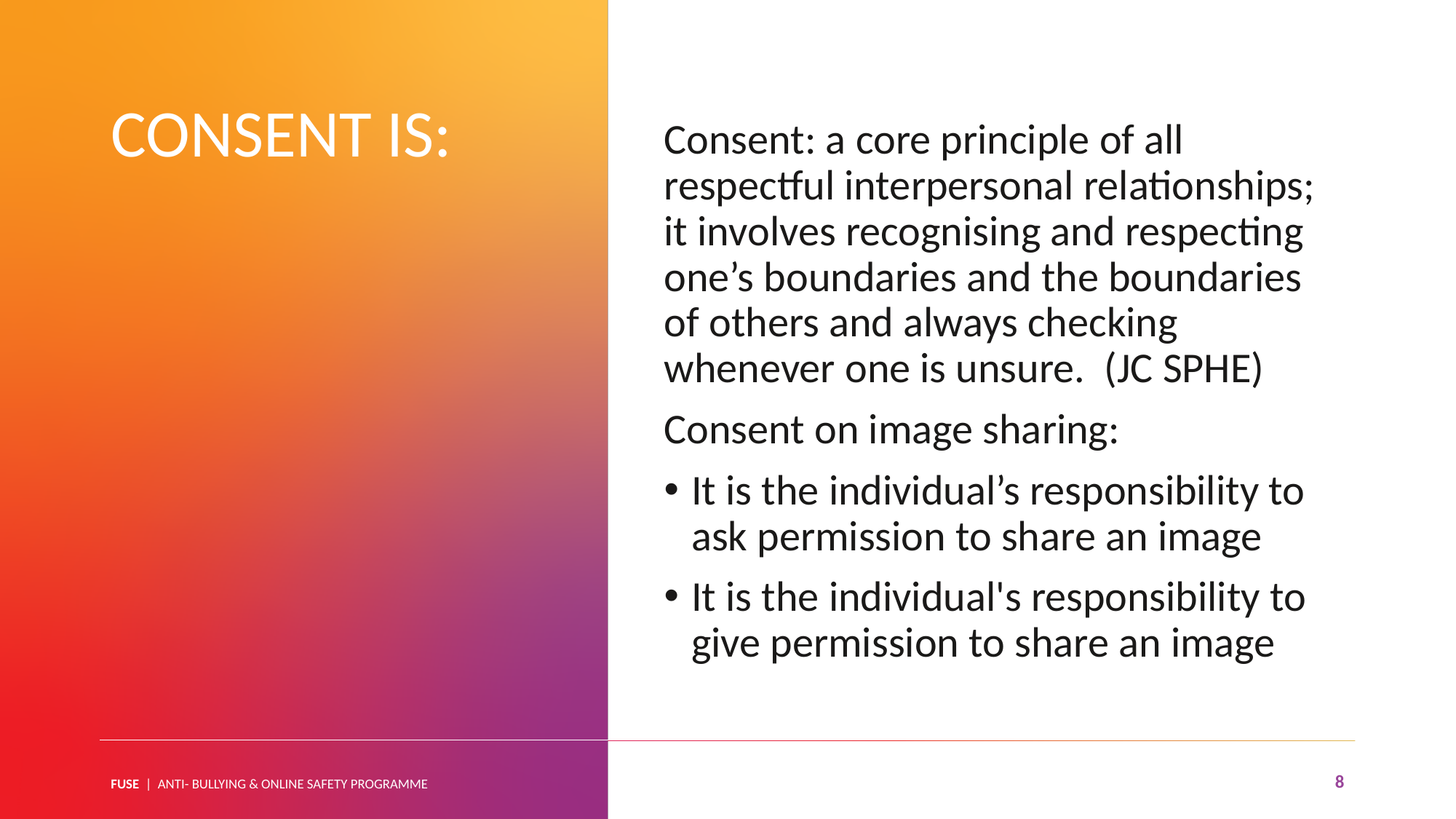

CONSENT IS:

Consent: a core principle of all respectful interpersonal relationships; it involves recognising and respecting one’s boundaries and the boundaries of others and always checking whenever one is unsure.  (JC SPHE)
Consent on image sharing:
It is the individual’s responsibility to ask permission to share an image
It is the individual's responsibility to give permission to share an image

8